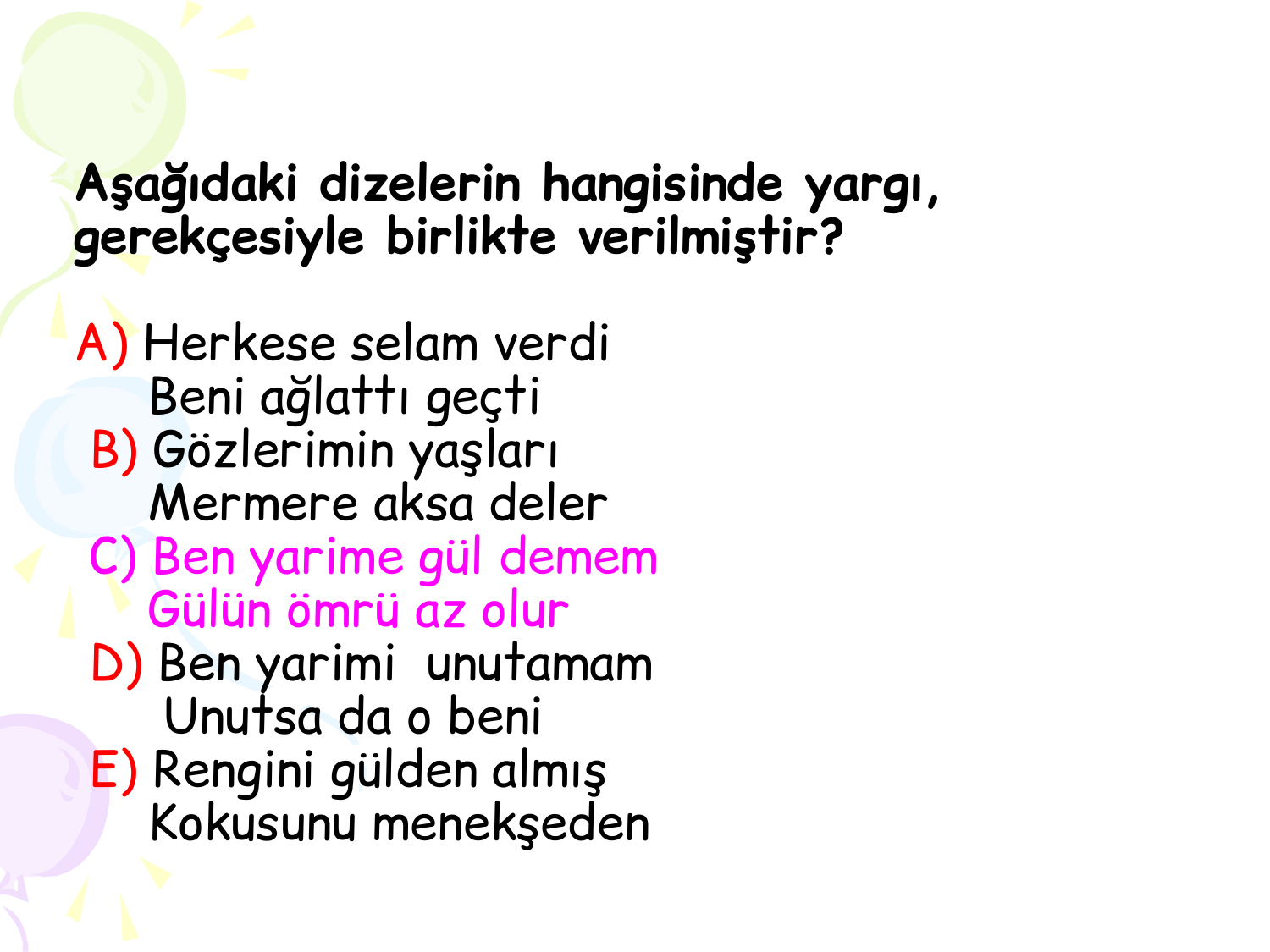

# Aşağıdaki dizelerin hangisinde yargı, gerekçesiyle birlikte verilmiştir? A) Herkese selam verdi Beni ağlattı geçti B) Gözlerimin yaşları Mermere aksa deler C) Ben yarime gül demem Gülün ömrü az olur D) Ben yarimi  unutamam Unutsa da o beni E) Rengini gülden almış Kokusunu menekşeden